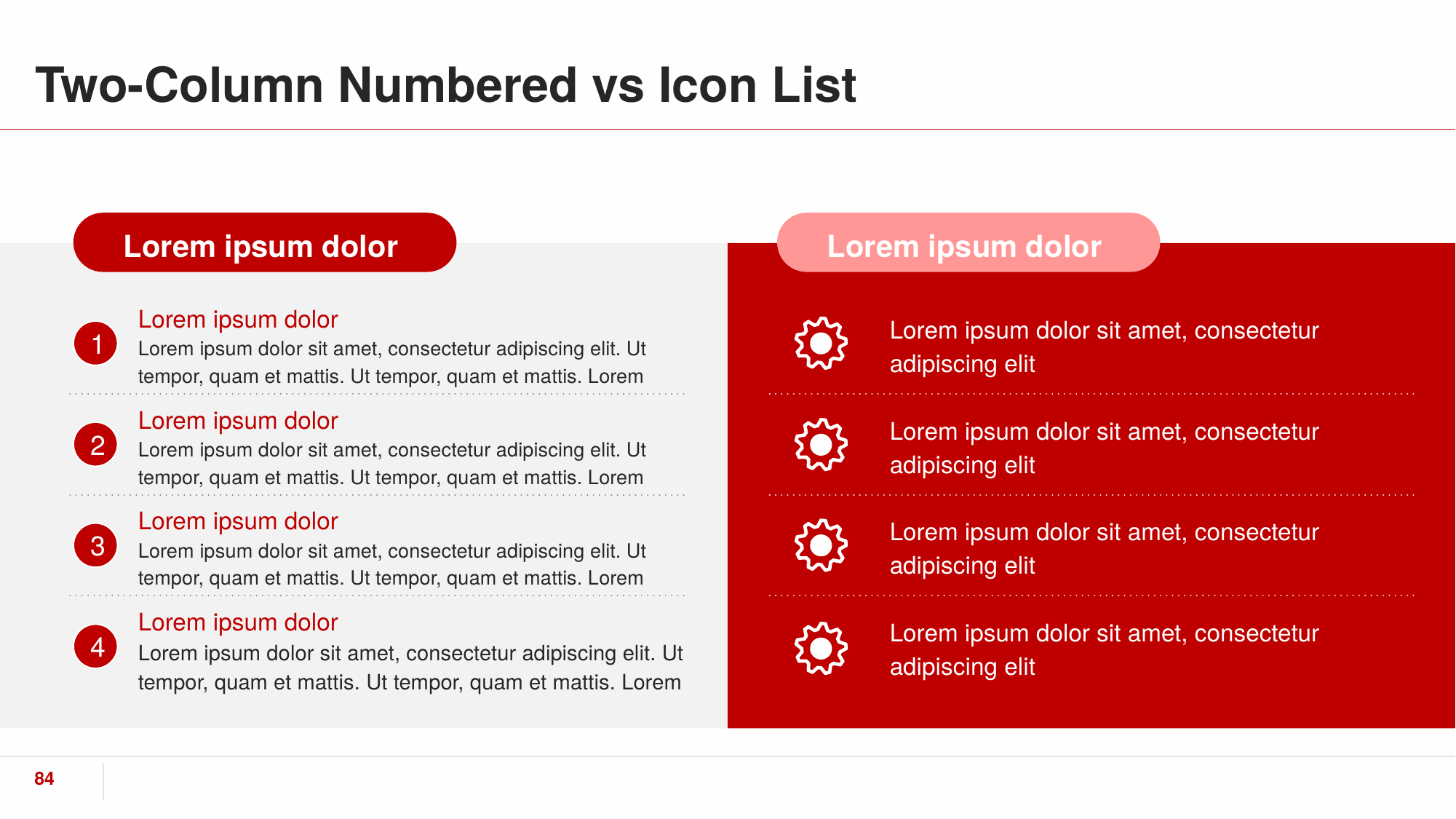

# Two-Column Numbered vs Icon List
Lorem ipsum dolor
Lorem ipsum dolor

Lorem ipsum dolor
Lorem ipsum dolor sit amet, consectetur adipiscing elit. Ut tempor, quam et mattis. Ut tempor, quam et mattis. Lorem

Lorem ipsum dolor sit amet, consectetur adipiscing elit
1
Lorem ipsum dolor

Lorem ipsum dolor sit amet, consectetur adipiscing elit
2
Lorem ipsum dolor sit amet, consectetur adipiscing elit. Ut tempor, quam et mattis. Ut tempor, quam et mattis. Lorem
Lorem ipsum dolor

Lorem ipsum dolor sit amet, consectetur adipiscing elit
3
Lorem ipsum dolor sit amet, consectetur adipiscing elit. Ut tempor, quam et mattis. Ut tempor, quam et mattis. Lorem
Lorem ipsum dolor
Lorem ipsum dolor sit amet, consectetur adipiscing elit

4
Lorem ipsum dolor sit amet, consectetur adipiscing elit. Ut tempor, quam et mattis. Ut tempor, quam et mattis. Lorem
84